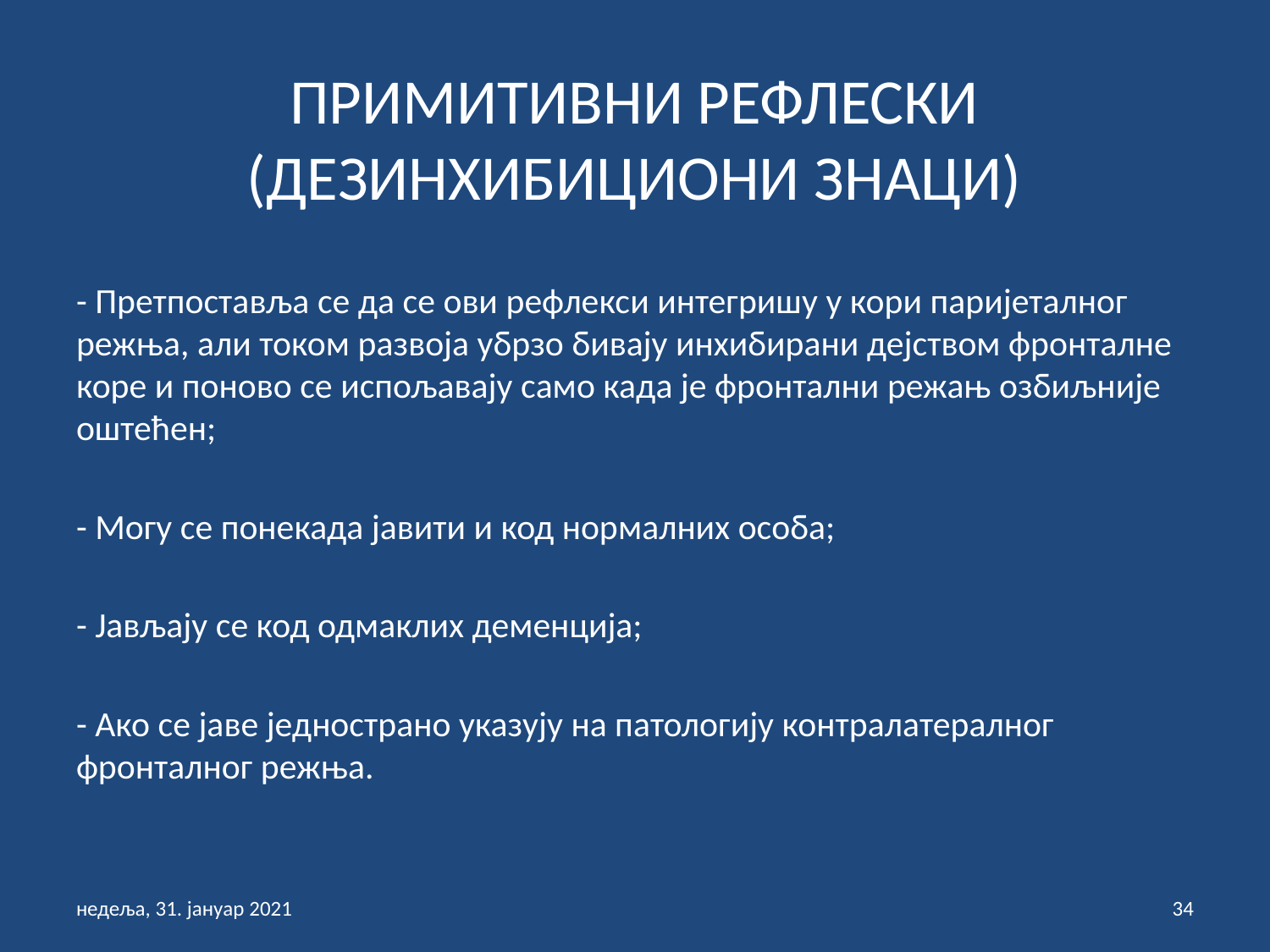

# ПРИМИТИВНИ РЕФЛЕСКИ (ДЕЗИНХИБИЦИОНИ ЗНАЦИ)

- Претпоставља се да се ови рефлекси интегришу у кори паријеталног режња, али током развоја убрзо бивају инхибирани дејством фронталне коре и поново се испољавају само када је фронтални режањ озбиљније оштећен;

- Могу се понекада јавити и код нормалних особа;

- Јављају се код одмаклих деменција;

- Ако се јаве једнострано указују на патологију контралатералног фронталног режња.
недеља, 31. јануар 2021
34